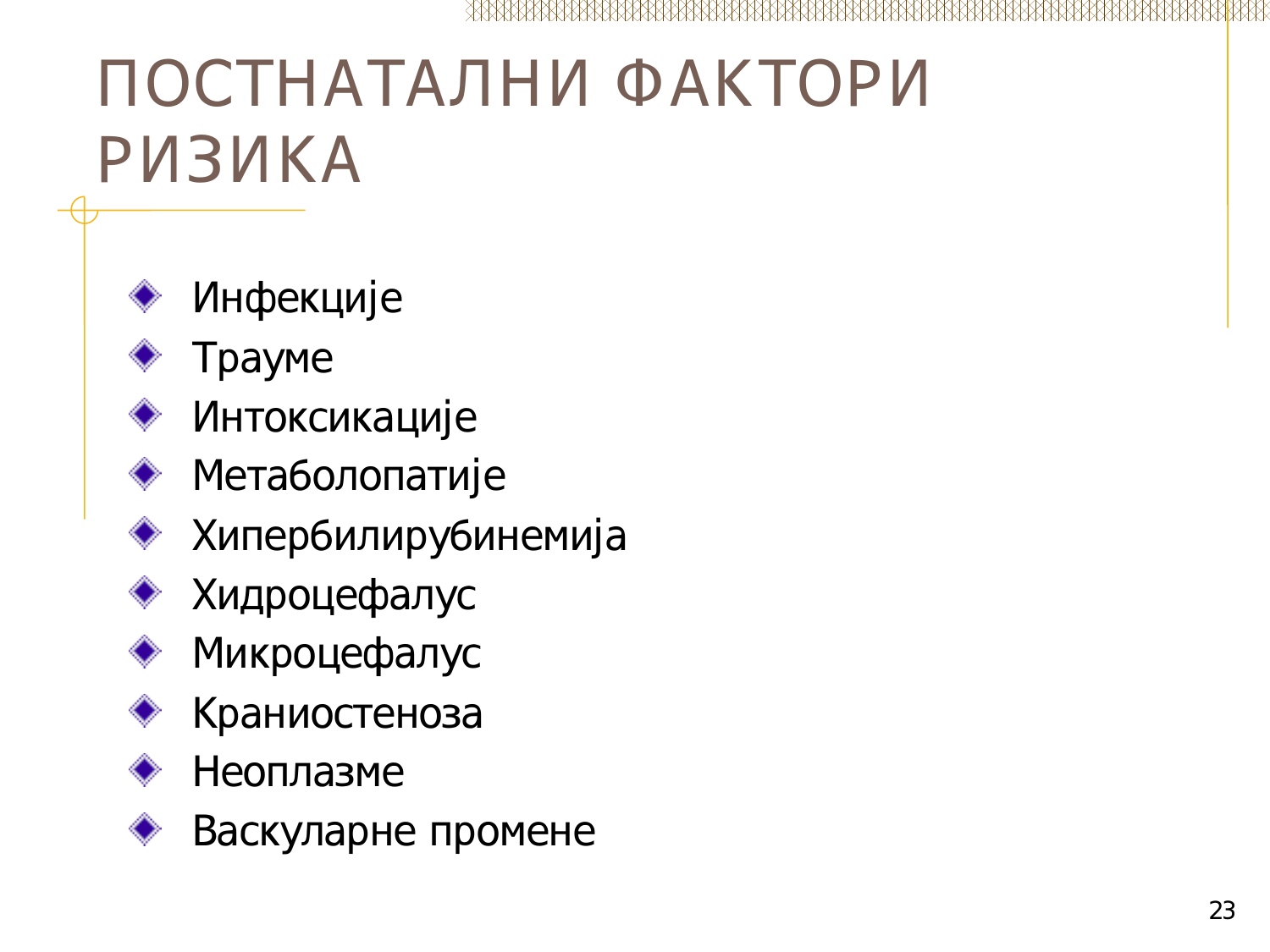

# ПОСТНАТАЛНИ ФАКТОРИ РИЗИКА
Инфекције
Трауме
Интоксикације
Метаболопатије
Хипербилирубинемија
Хидроцефалус
Микроцефалус
Краниостеноза
Неоплазме
Васкуларне промене
23